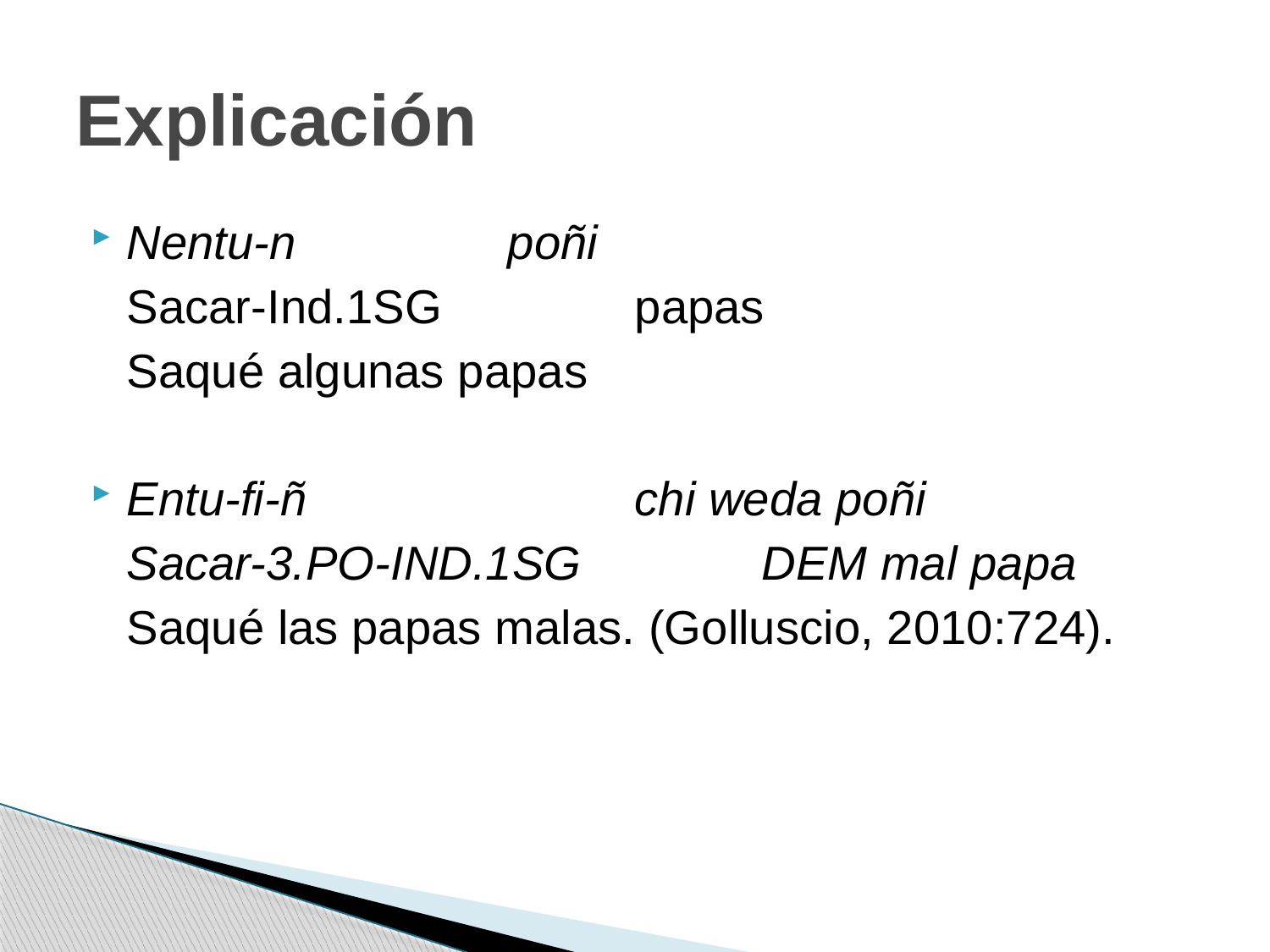

# Explicación
Nentu-n 		poñi
	Sacar-Ind.1SG		papas
	Saqué algunas papas

Entu-fi-ñ 			chi weda poñi
	Sacar-3.PO-IND.1SG		DEM mal papa
	Saqué las papas malas. (Golluscio, 2010:724).